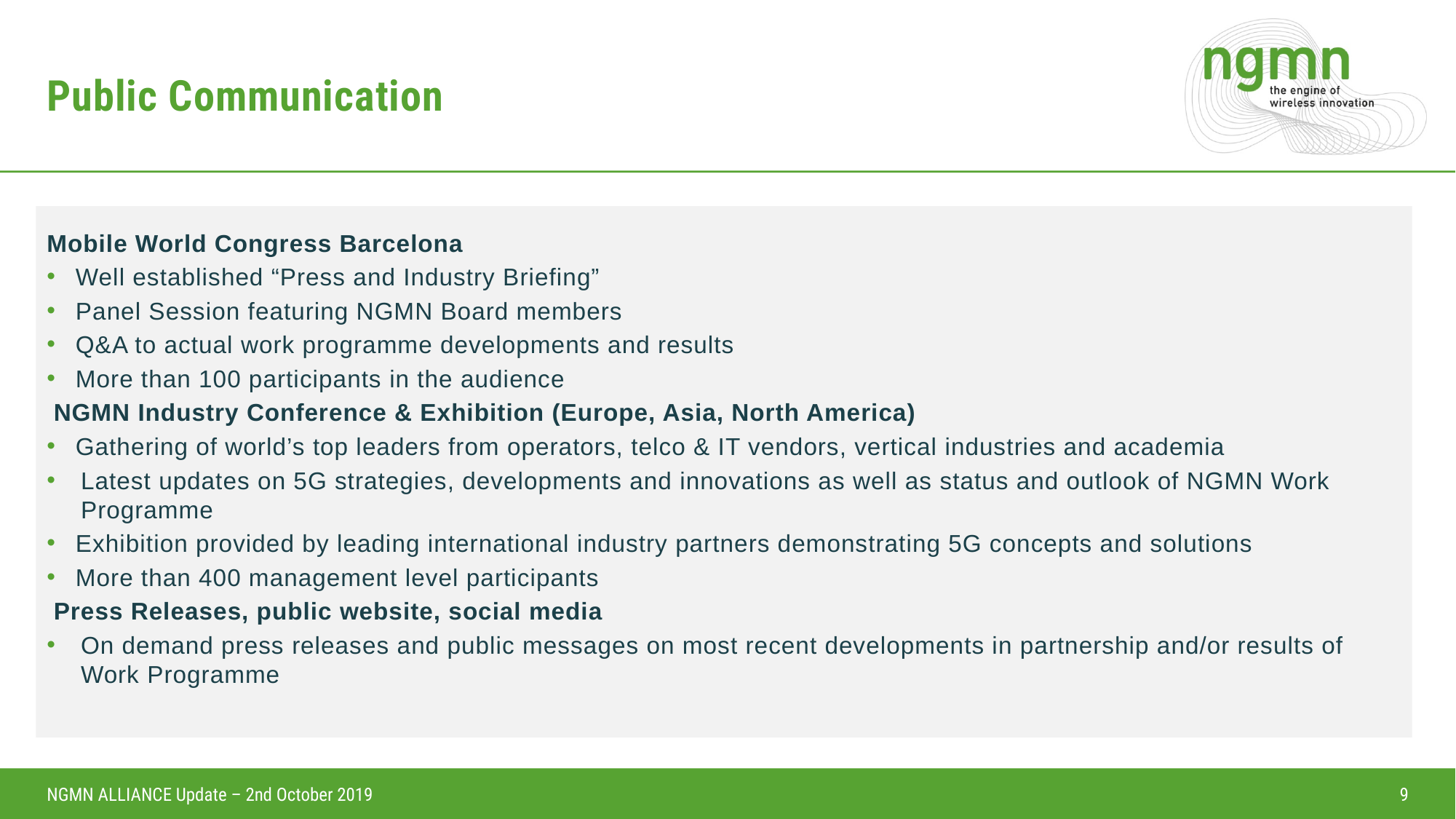

9
# Public Communication
Mobile World Congress Barcelona
Well established “Press and Industry Briefing”
Panel Session featuring NGMN Board members
Q&A to actual work programme developments and results
More than 100 participants in the audience
NGMN Industry Conference & Exhibition (Europe, Asia, North America)
Gathering of world’s top leaders from operators, telco & IT vendors, vertical industries and academia
Latest updates on 5G strategies, developments and innovations as well as status and outlook of NGMN Work Programme
Exhibition provided by leading international industry partners demonstrating 5G concepts and solutions
More than 400 management level participants
Press Releases, public website, social media
On demand press releases and public messages on most recent developments in partnership and/or results of Work Programme
NGMN ALLIANCE Update – 2nd October 2019